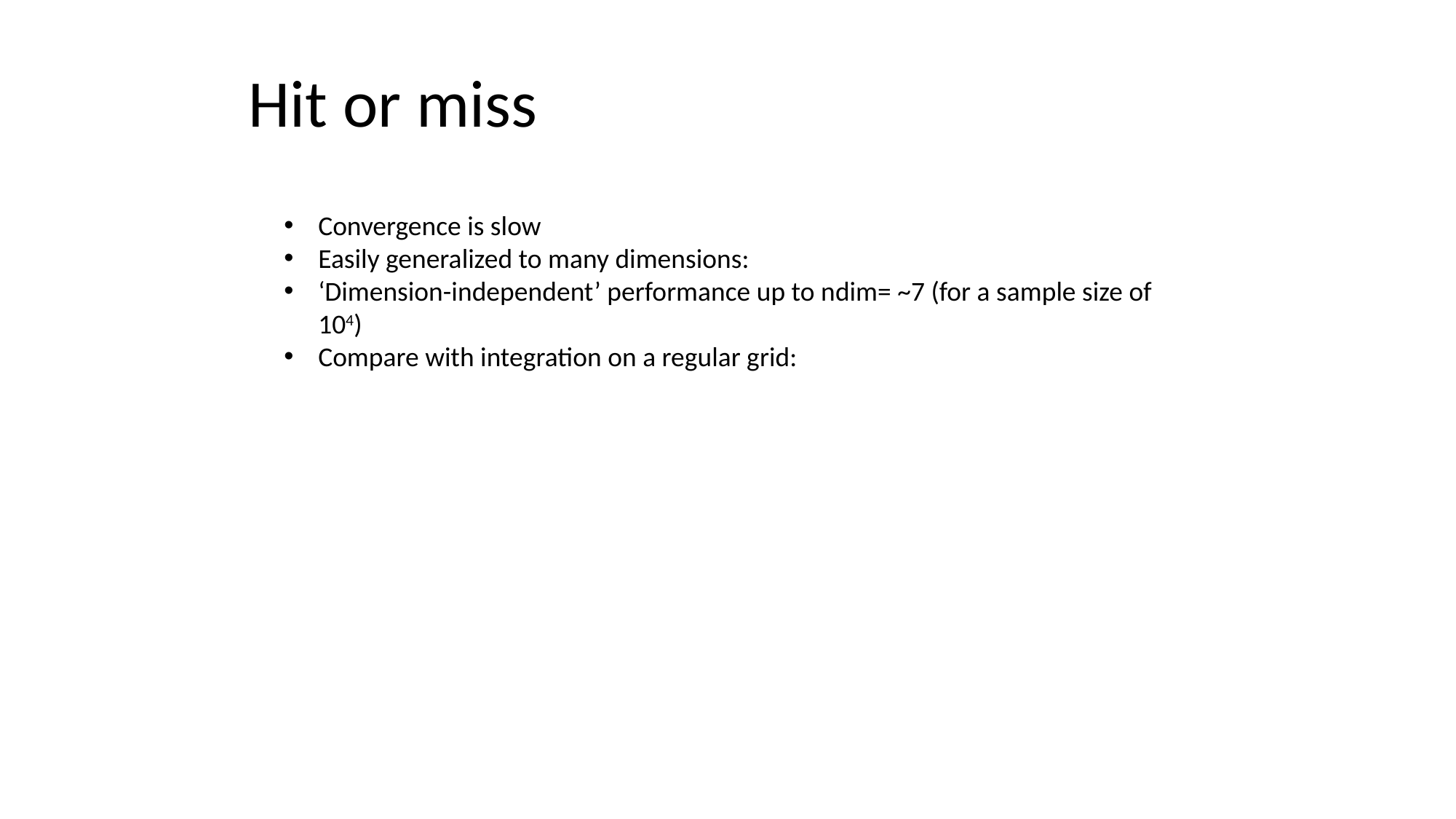

# Hit or miss
Convergence is slow
Easily generalized to many dimensions:
‘Dimension-independent’ performance up to ndim= ~7 (for a sample size of 104)
Compare with integration on a regular grid: